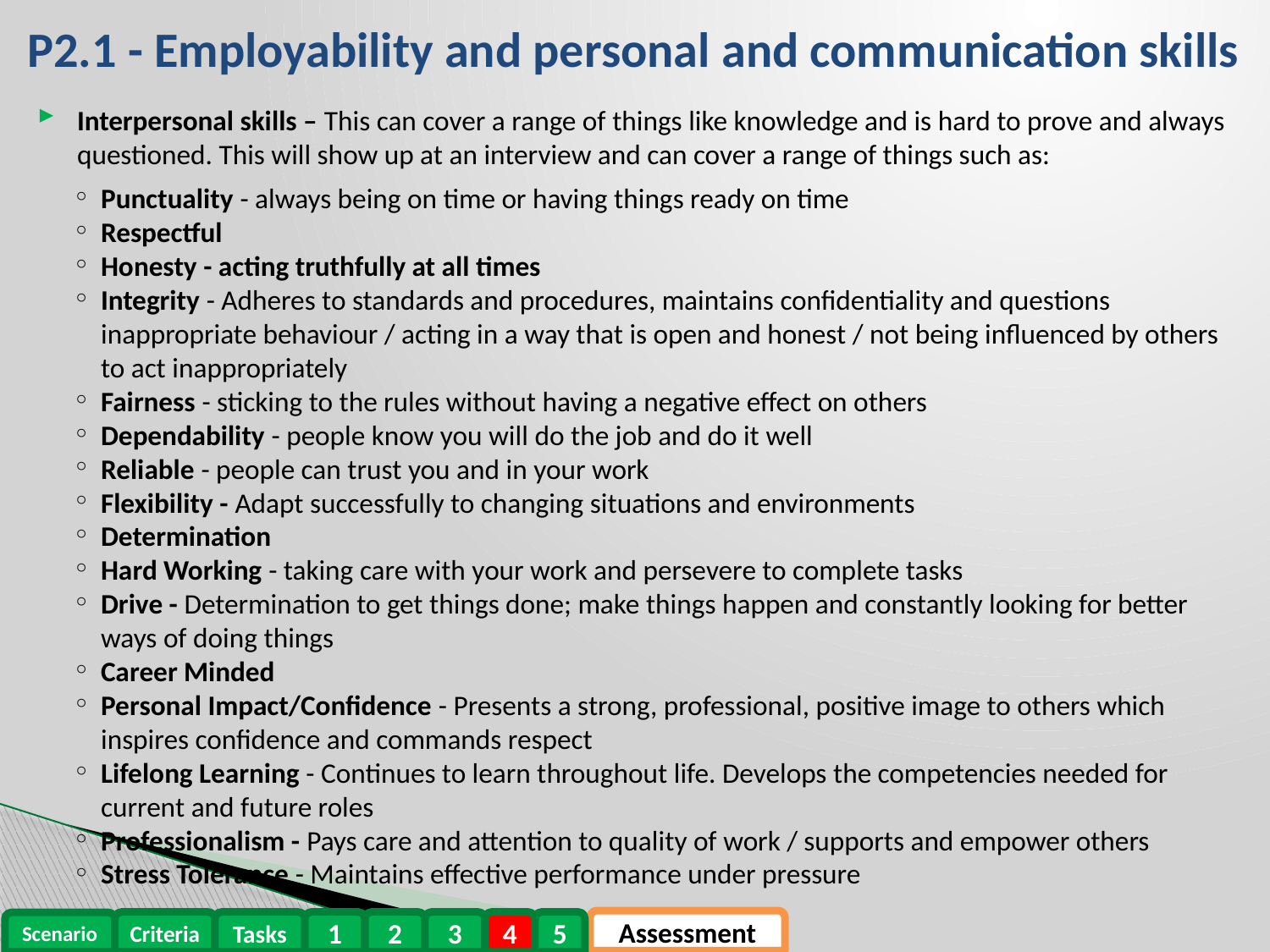

# P2.1 - Employability and personal and communication skills
Interpersonal skills – This can cover a range of things like knowledge and is hard to prove and always questioned. This will show up at an interview and can cover a range of things such as:
Punctuality - always being on time or having things ready on time
Respectful
Honesty - acting truthfully at all times
Integrity - Adheres to standards and procedures, maintains confidentiality and questions inappropriate behaviour / acting in a way that is open and honest / not being influenced by others to act inappropriately
Fairness - sticking to the rules without having a negative effect on others
Dependability - people know you will do the job and do it well
Reliable - people can trust you and in your work
Flexibility - Adapt successfully to changing situations and environments
Determination
Hard Working - taking care with your work and persevere to complete tasks
Drive - Determination to get things done; make things happen and constantly looking for better ways of doing things
Career Minded
Personal Impact/Confidence - Presents a strong, professional, positive image to others which inspires confidence and commands respect
Lifelong Learning - Continues to learn throughout life. Develops the competencies needed for current and future roles
Professionalism - Pays care and attention to quality of work / supports and empower others
Stress Tolerance - Maintains effective performance under pressure